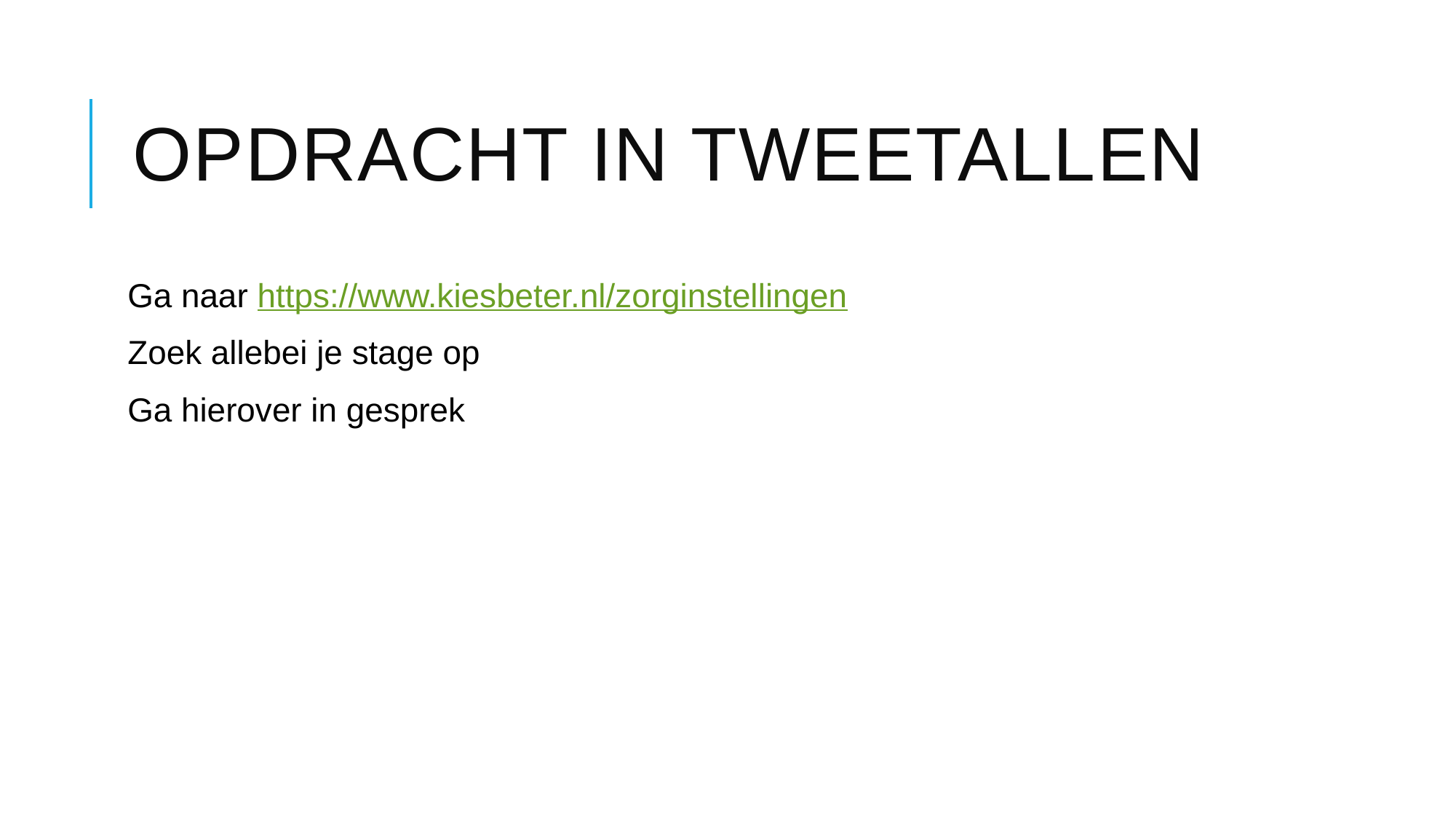

# Opdracht in tweetallen
Ga naar https://www.kiesbeter.nl/zorginstellingen
Zoek allebei je stage op
Ga hierover in gesprek